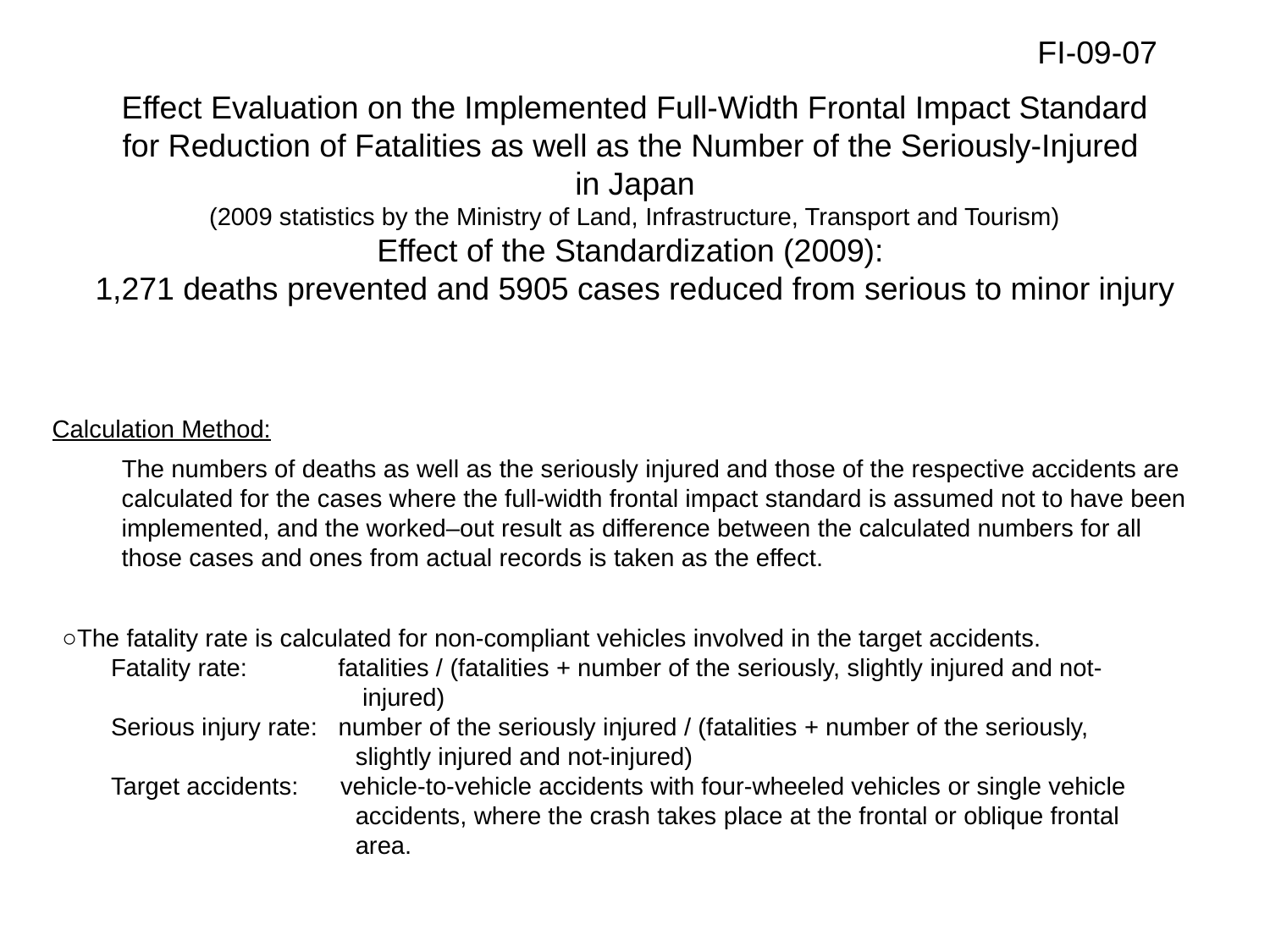

FI-09-07
Effect Evaluation on the Implemented Full-Width Frontal Impact Standard
for Reduction of Fatalities as well as the Number of the Seriously-Injured
in Japan
(2009 statistics by the Ministry of Land, Infrastructure, Transport and Tourism)
Effect of the Standardization (2009):
1,271 deaths prevented and 5905 cases reduced from serious to minor injury
Calculation Method:
The numbers of deaths as well as the seriously injured and those of the respective accidents are calculated for the cases where the full-width frontal impact standard is assumed not to have been implemented, and the worked–out result as difference between the calculated numbers for all those cases and ones from actual records is taken as the effect.
○The fatality rate is calculated for non-compliant vehicles involved in the target accidents.
       Fatality rate:             fatalities / (fatalities + number of the seriously, slightly injured and not-
                                           injured)
       Serious injury rate:   number of the seriously injured / (fatalities + number of the seriously,
                                          slightly injured and not-injured)
       Target accidents:      vehicle-to-vehicle accidents with four-wheeled vehicles or single vehicle
                                          accidents, where the crash takes place at the frontal or oblique frontal
                                          area.